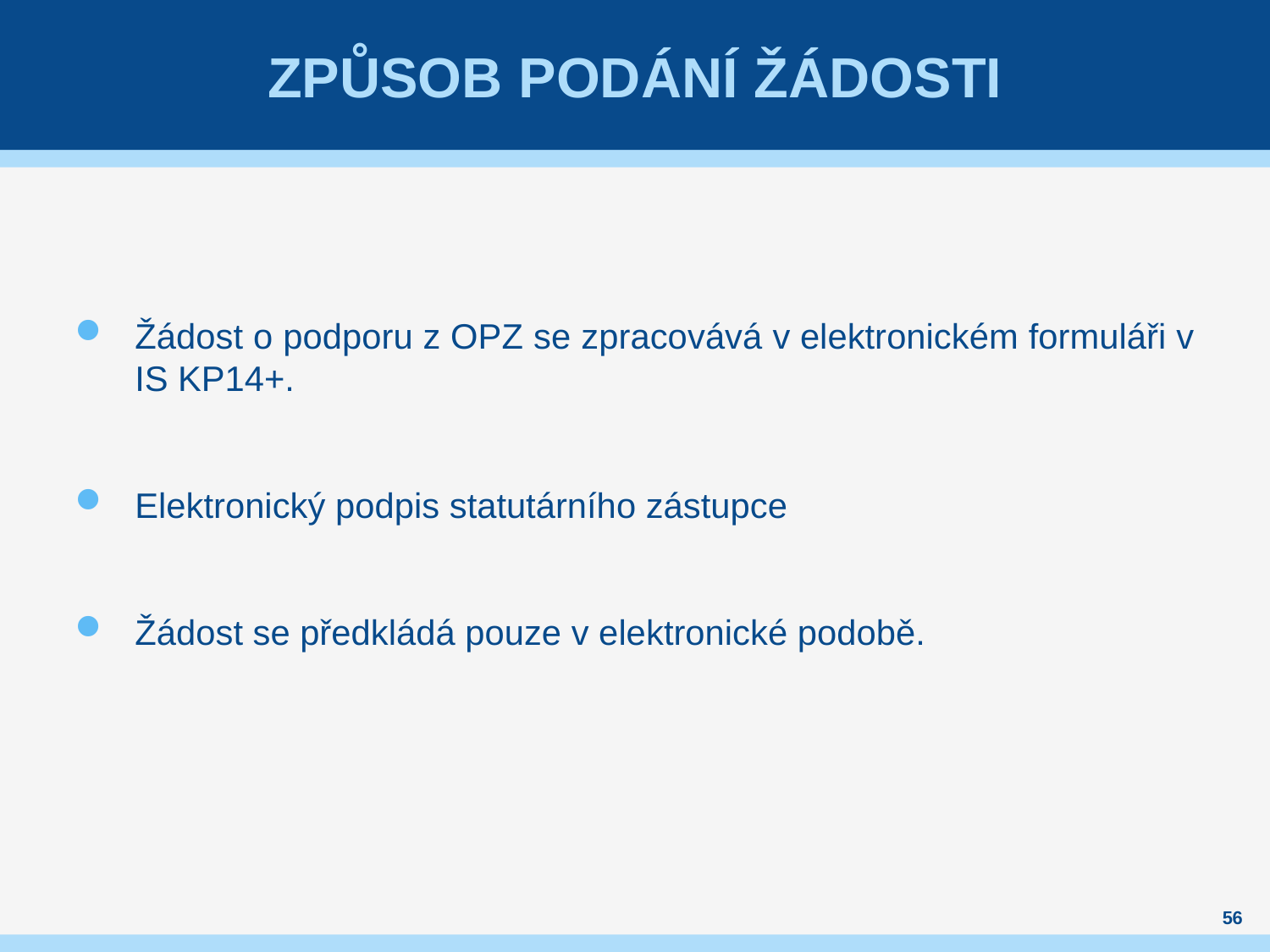

# Způsob podání žádosti

Žádost o podporu z OPZ se zpracovává v elektronickém formuláři v IS KP14+.

Elektronický podpis statutárního zástupce

Žádost se předkládá pouze v elektronické podobě.
56